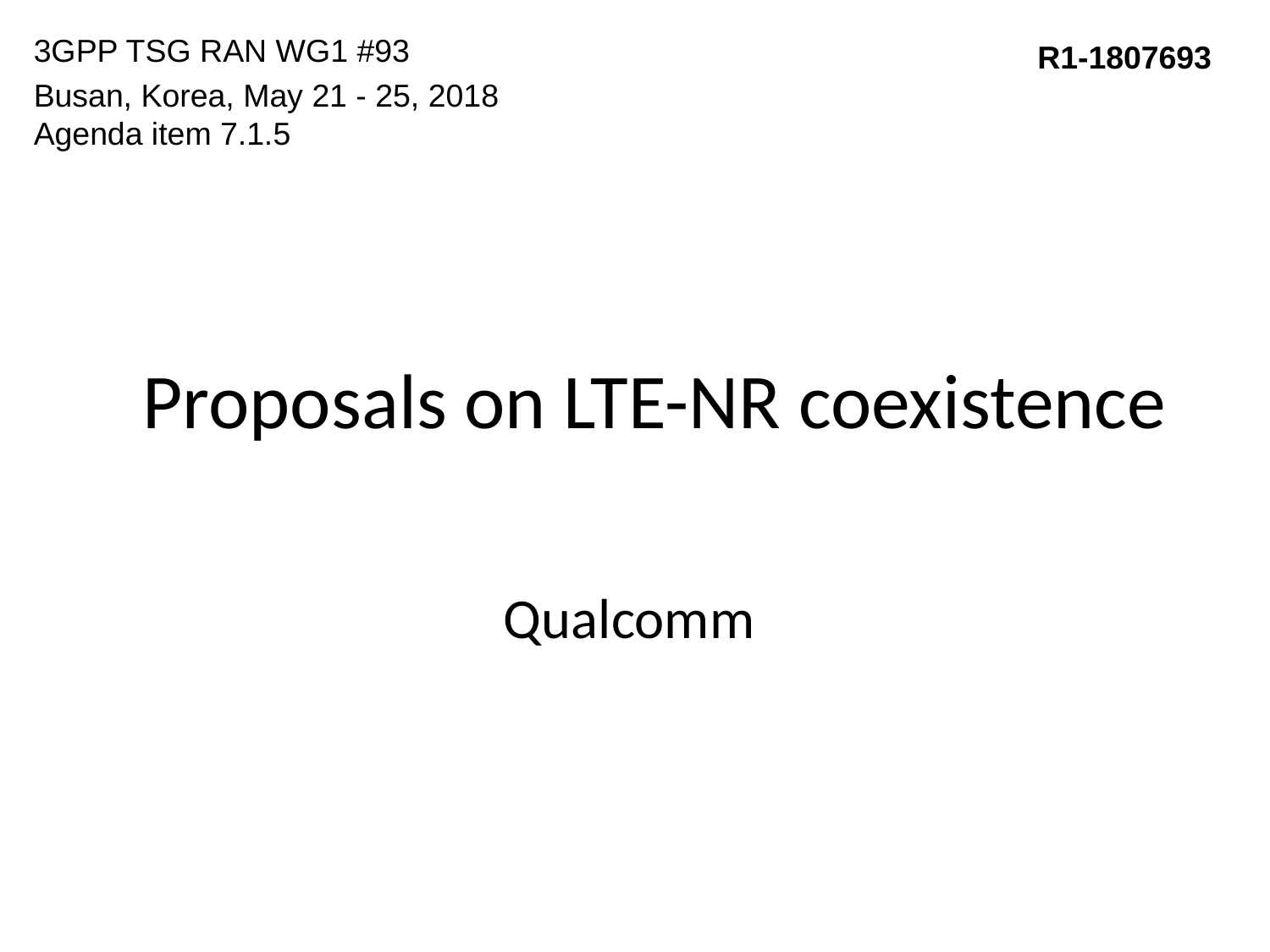

3GPP TSG RAN WG1 #93
Busan, Korea, May 21 - 25, 2018
Agenda item 7.1.5
R1-1807693
# Proposals on LTE-NR coexistence
Qualcomm